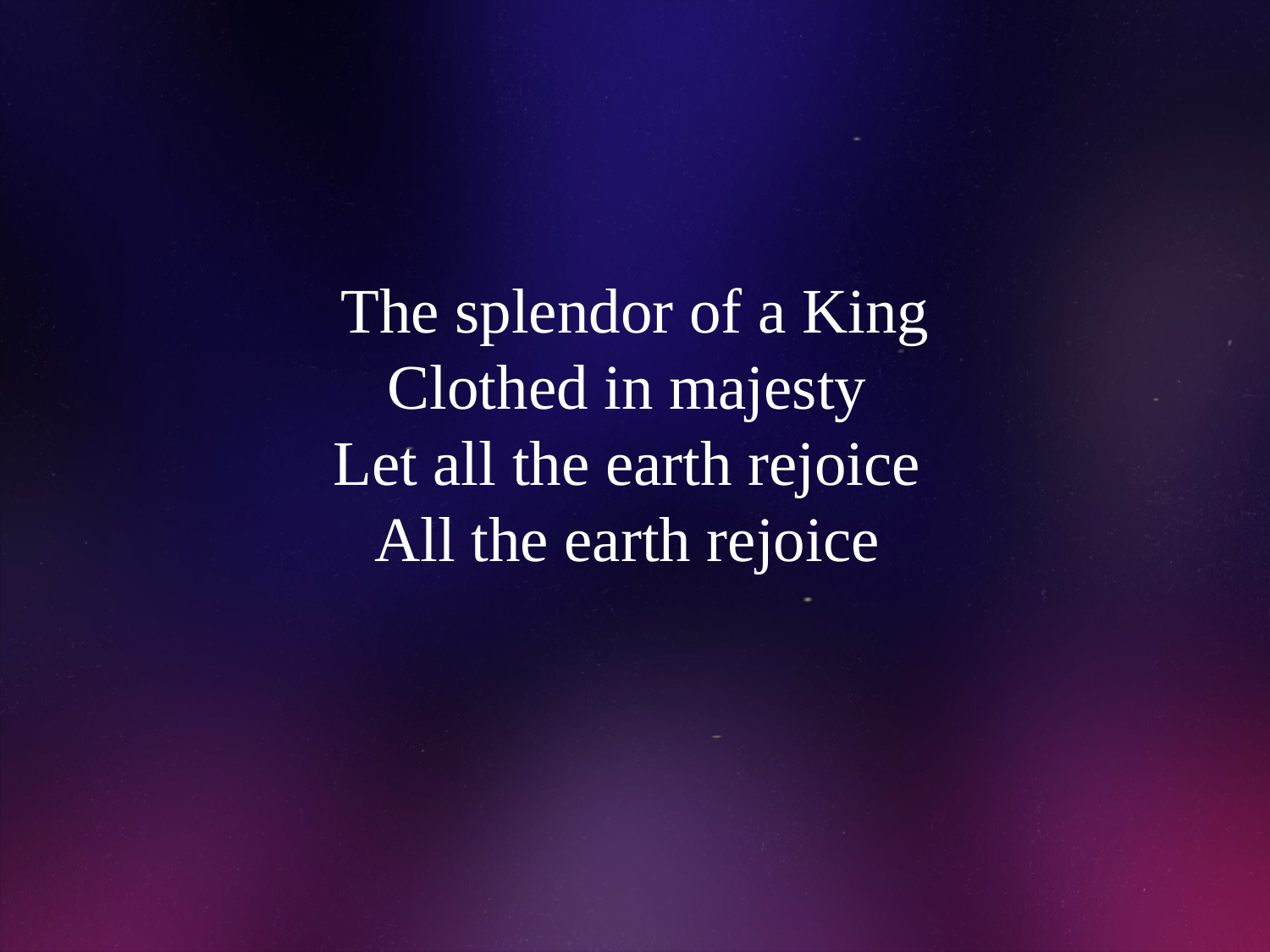

# The splendor of a King Clothed in majesty Let all the earth rejoice All the earth rejoice